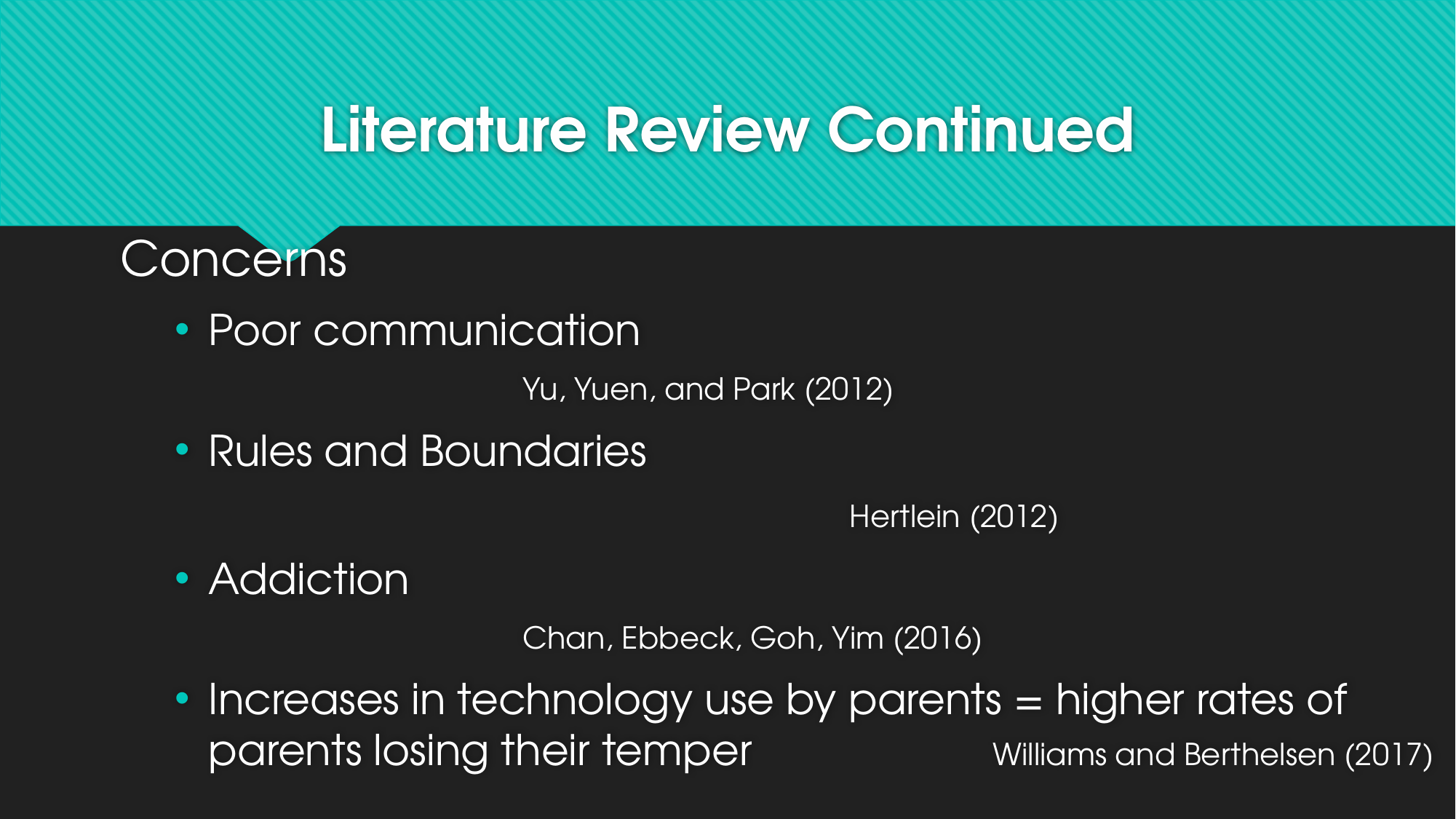

# Literature Review Continued
Concerns
Poor communication
Yu, Yuen, and Park (2012)
Rules and Boundaries
						  Hertlein (2012)
Addiction
Chan, Ebbeck, Goh, Yim (2016)
Increases in technology use by parents = higher rates of parents losing their temper 		   Williams and Berthelsen (2017)